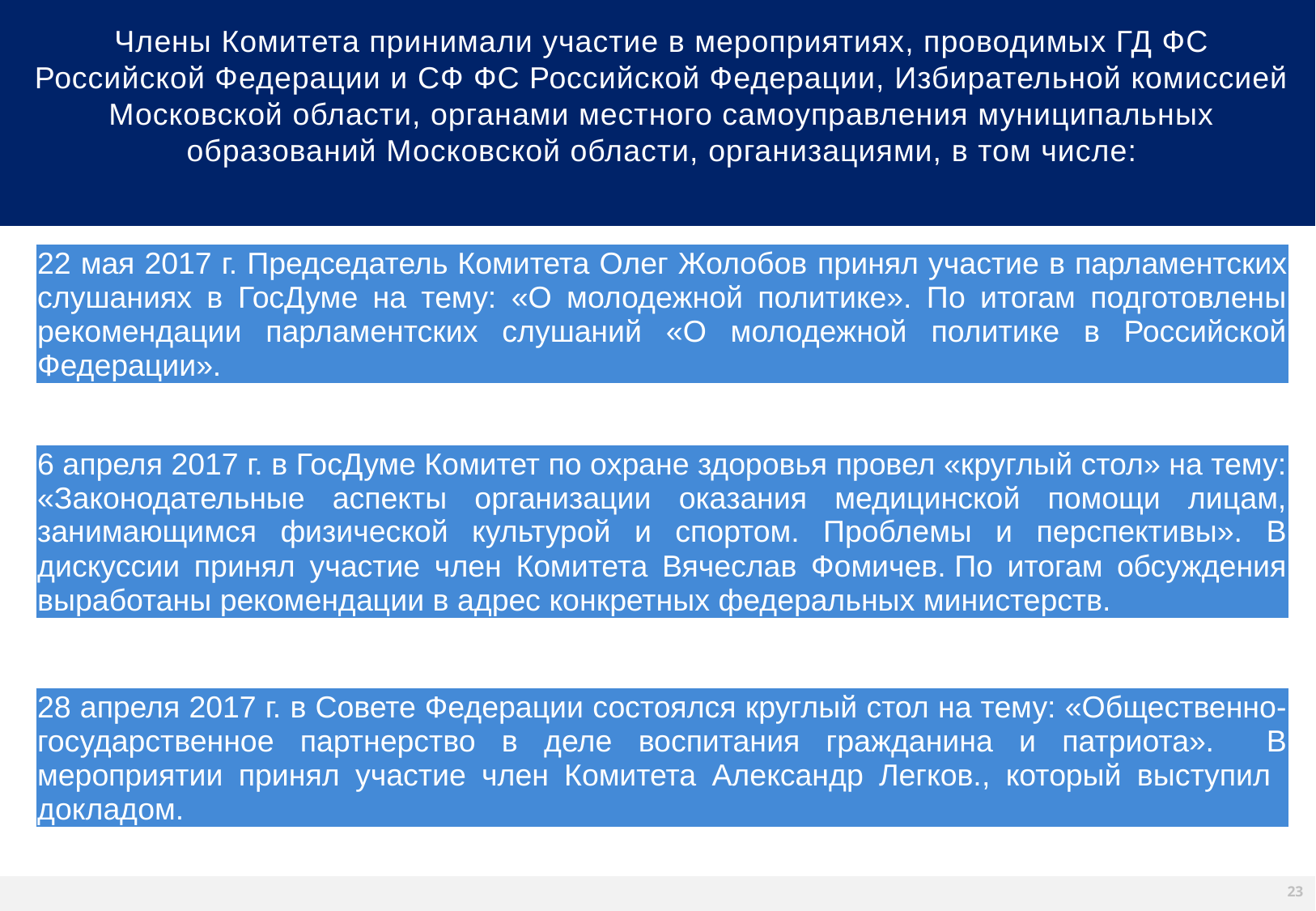

# Члены Комитета принимали участие в мероприятиях, проводимых ГД ФС Российской Федерации и СФ ФС Российской Федерации, Избирательной комиссией Московской области, органами местного самоуправления муниципальных образований Московской области, организациями, в том числе:
| 22 мая 2017 г. Председатель Комитета Олег Жолобов принял участие в парламентских слушаниях в ГосДуме на тему: «О молодежной политике». По итогам подготовлены рекомендации парламентских слушаний «О молодежной политике в Российской Федерации». |
| --- |
|  |
| 6 апреля 2017 г. в ГосДуме Комитет по охране здоровья провел «круглый стол» на тему: «Законодательные аспекты организации оказания медицинской помощи лицам, занимающимся физической культурой и спортом. Проблемы и перспективы». В дискуссии принял участие член Комитета Вячеслав Фомичев. По итогам обсуждения выработаны рекомендации в адрес конкретных федеральных министерств. |
|  |
| 28 апреля 2017 г. в Совете Федерации состоялся круглый стол на тему: «Общественно-государственное партнерство в деле воспитания гражданина и патриота». В мероприятии принял участие член Комитета Александр Легков., который выступил докладом. |